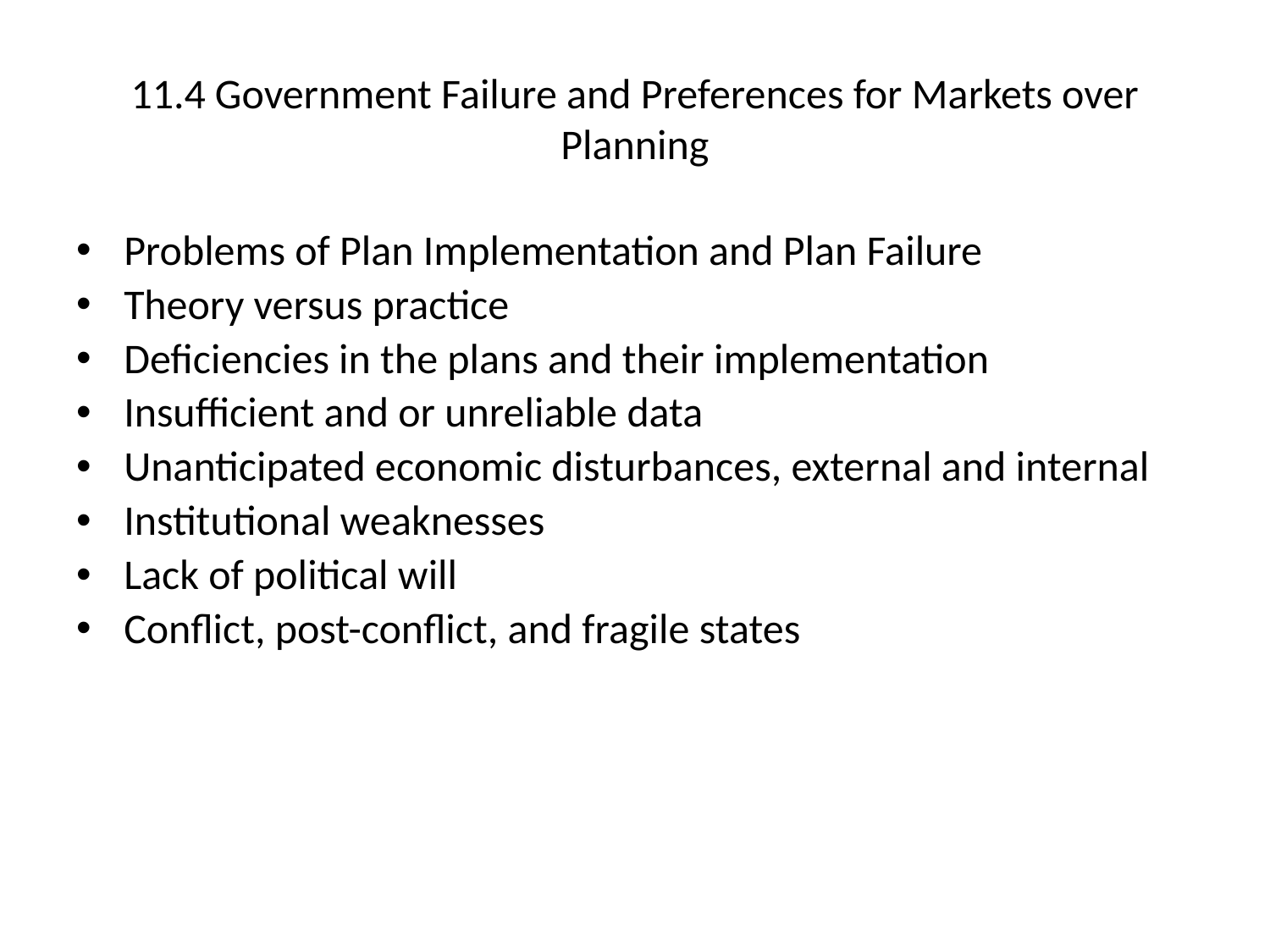

11.4 Government Failure and Preferences for Markets over Planning
Problems of Plan Implementation and Plan Failure
Theory versus practice
Deficiencies in the plans and their implementation
Insufficient and or unreliable data
Unanticipated economic disturbances, external and internal
Institutional weaknesses
Lack of political will
Conflict, post-conflict, and fragile states